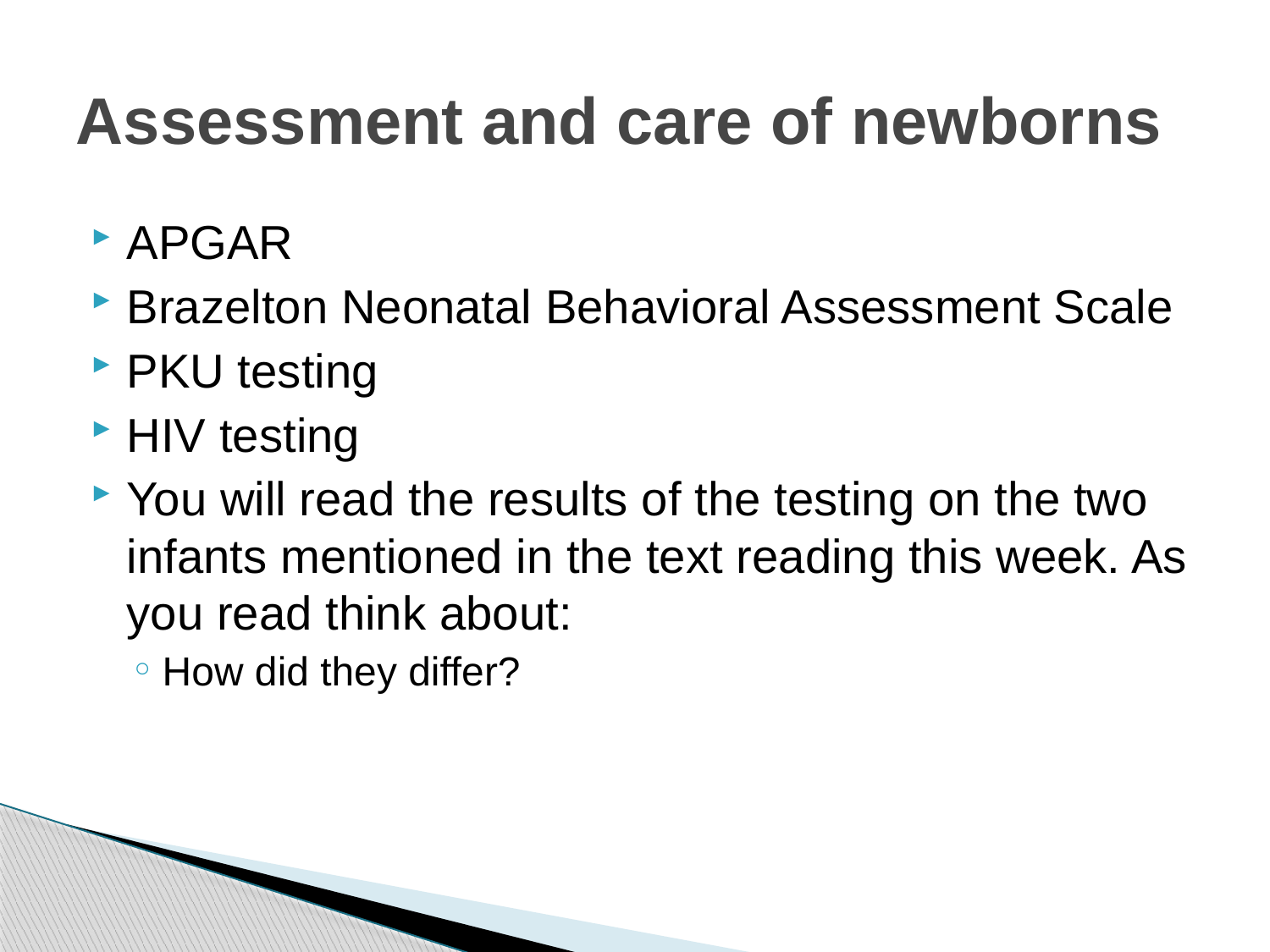

# Assessment and care of newborns
APGAR
Brazelton Neonatal Behavioral Assessment Scale
PKU testing
HIV testing
You will read the results of the testing on the two infants mentioned in the text reading this week. As you read think about:
How did they differ?